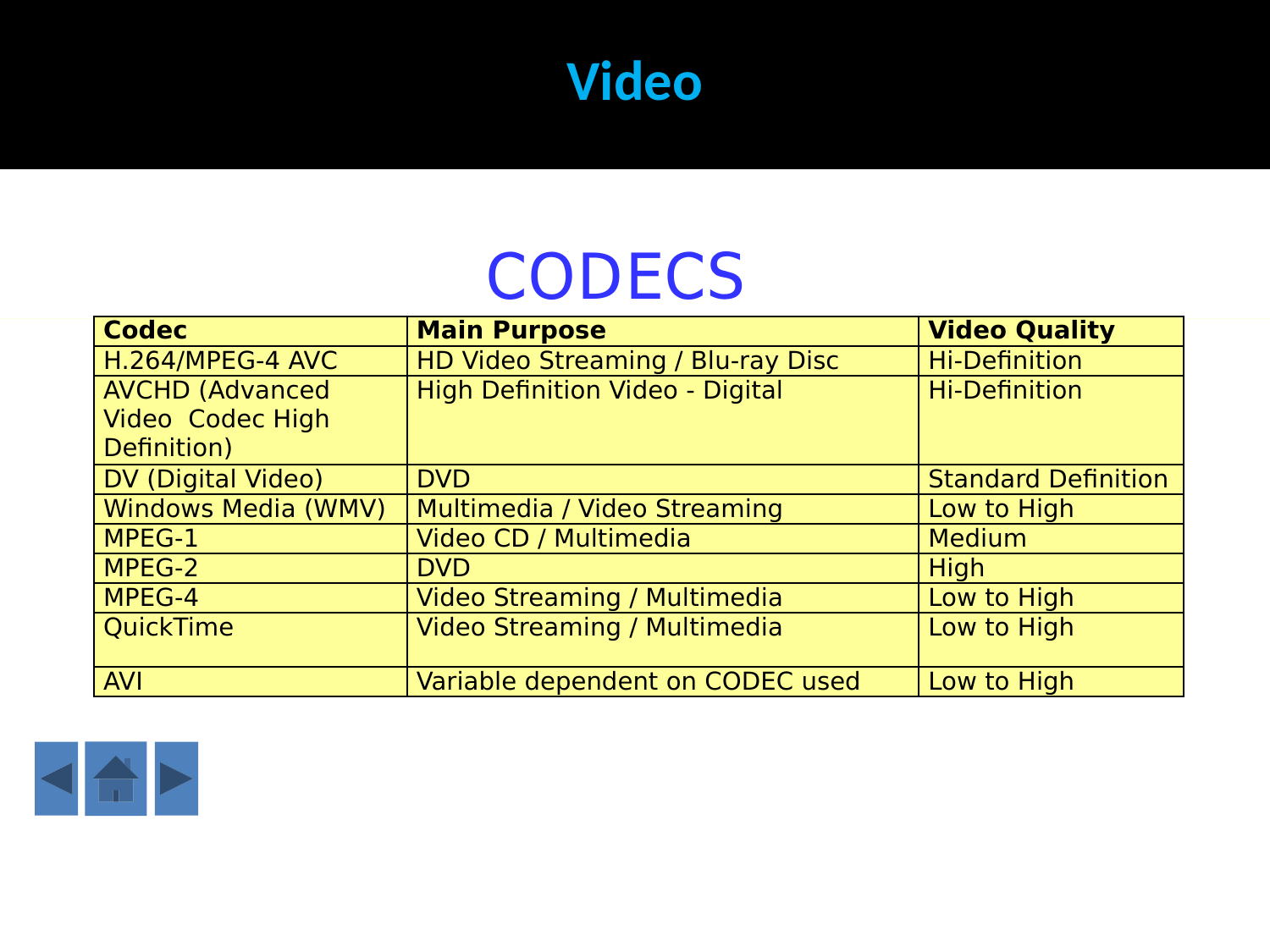

Video
Video
CODECS
| Codec | Main Purpose | Video Quality |
| --- | --- | --- |
| H.264/MPEG-4 AVC | HD Video Streaming / Blu-ray Disc | Hi-Definition |
| AVCHD (Advanced Video Codec High Definition) | High Definition Video - Digital | Hi-Definition |
| DV (Digital Video) | DVD | Standard Definition |
| Windows Media (WMV) | Multimedia / Video Streaming | Low to High |
| MPEG-1 | Video CD / Multimedia | Medium |
| MPEG-2 | DVD | High |
| MPEG-4 | Video Streaming / Multimedia | Low to High |
| QuickTime | Video Streaming / Multimedia | Low to High |
| AVI | Variable dependent on CODEC used | Low to High |